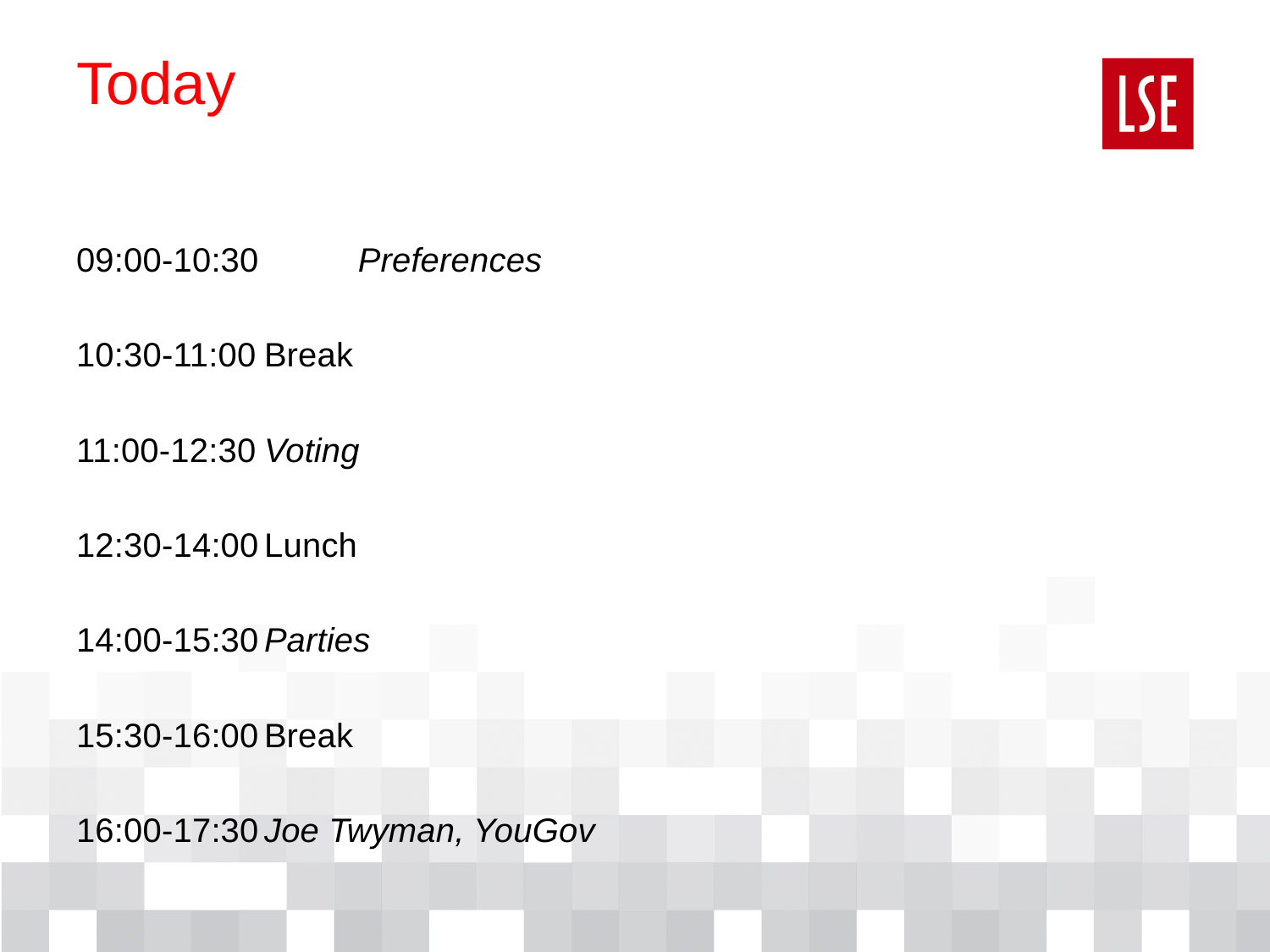

# Today
09:00-10:30 		Preferences

10:30-11:00		Break

11:00-12:30		Voting

12:30-14:00		Lunch

14:00-15:30		Parties

15:30-16:00		Break

16:00-17:30		Joe Twyman, YouGov